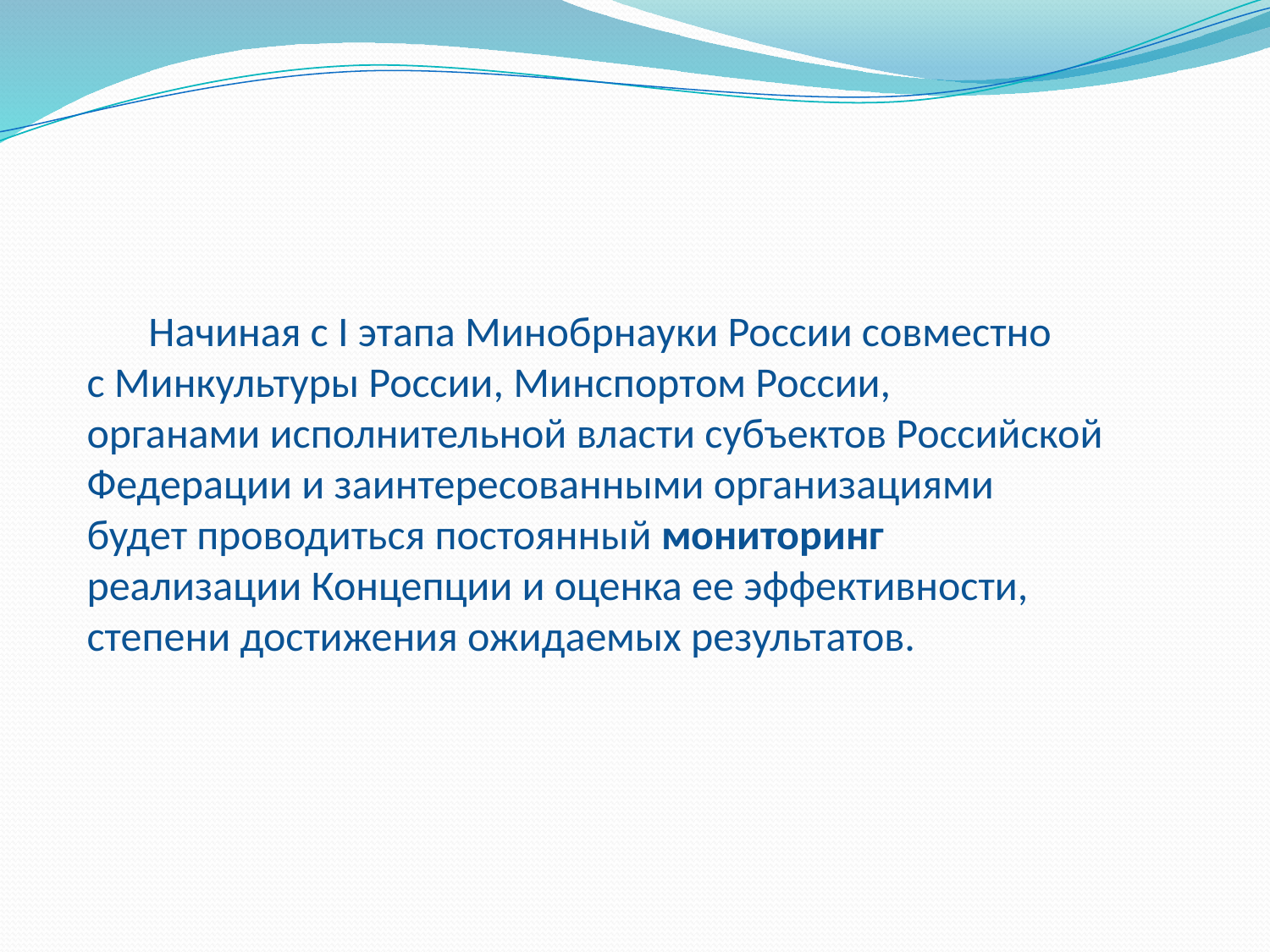

# Начиная с I этапа Минобрнауки России совместно с Минкультуры России, Минспортом России, органами исполнительной власти субъектов Российской Федерации и заинтересованными организациями будет проводиться постоянный мониторинг реализации Концепции и оценка ее эффективности, степени достижения ожидаемых результатов.